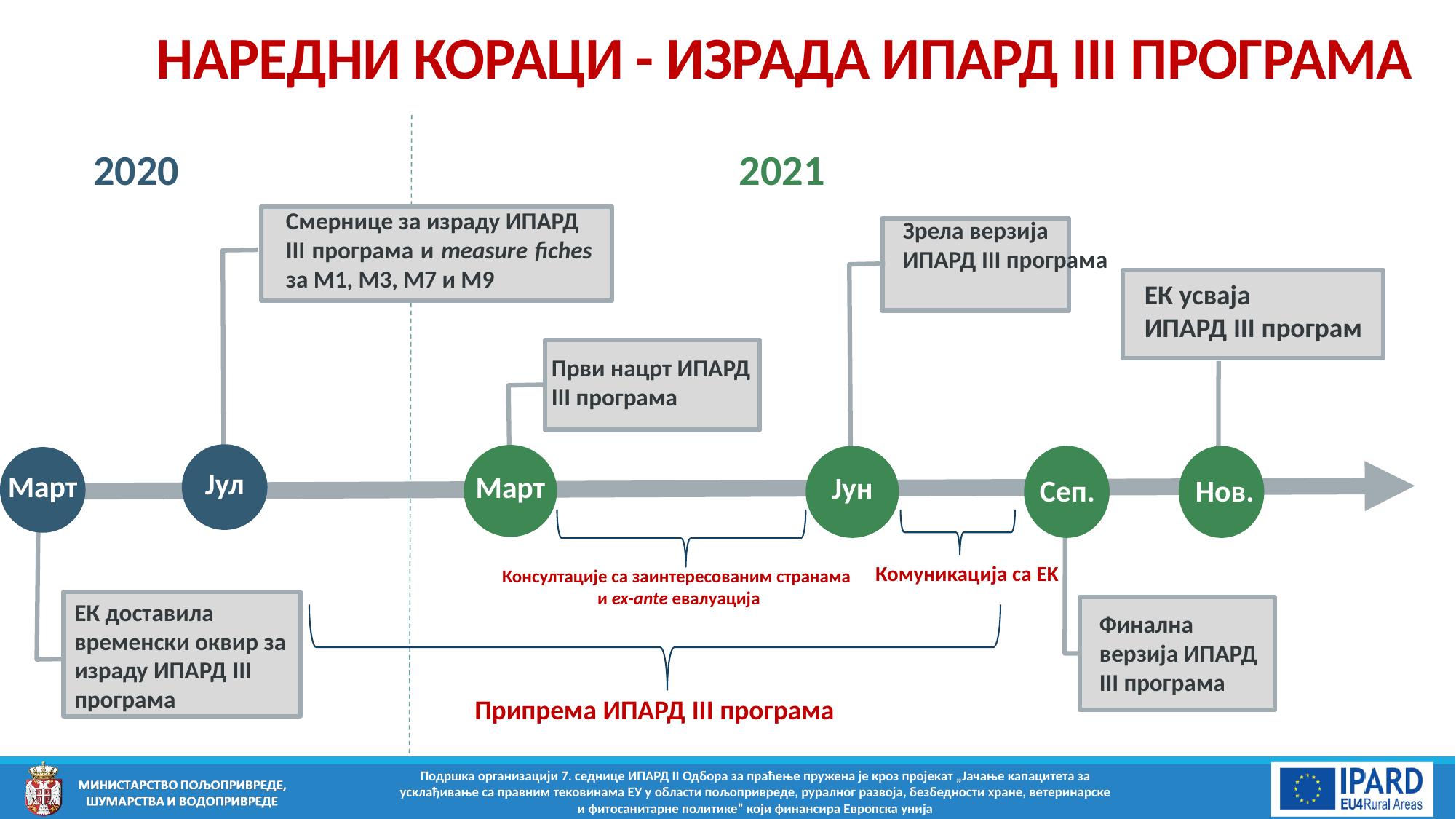

# НАРЕДНИ КОРАЦИ - ИЗРАДА ИПАРД III ПРОГРАМА
2020
2021
Смернице за израду ИПАРД
III програма и measure fiches за М1, М3, М7 и М9

Зрела верзија ИПАРД III програма

ЕК усваја
ИПАРД III програм

Први нацрт ИПАРД III програма

Јул

Март

Јун

Сеп.

Нов.

Март

Комуникација са EK
Консултације са заинтересованим странама
 и ex-ante евалуација
ЕК доставила временски оквир за израду ИПАРД III програма

Финална
верзија ИПАРД
III програма
Припрема ИПАРД III програма